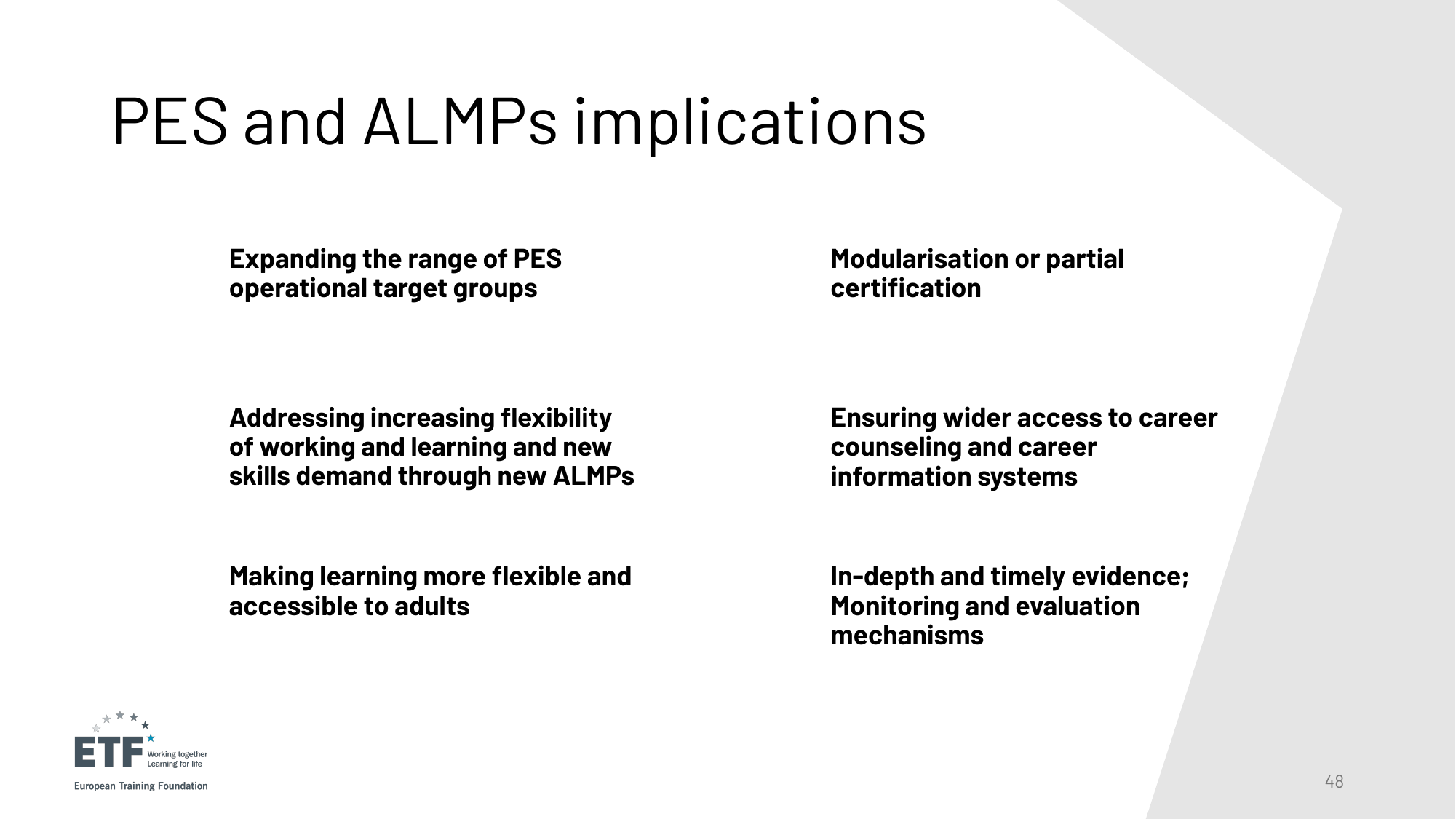

# PES and ALMPs implications

Expanding the range of PES operational target groups
Modularisation or partial certification

Addressing increasing flexibility of working and learning and new skills demand through new ALMPs
Ensuring wider access to career counseling and career information systems

Making learning more flexible and accessible to adults
In-depth and timely evidence; Monitoring and evaluation mechanisms
48